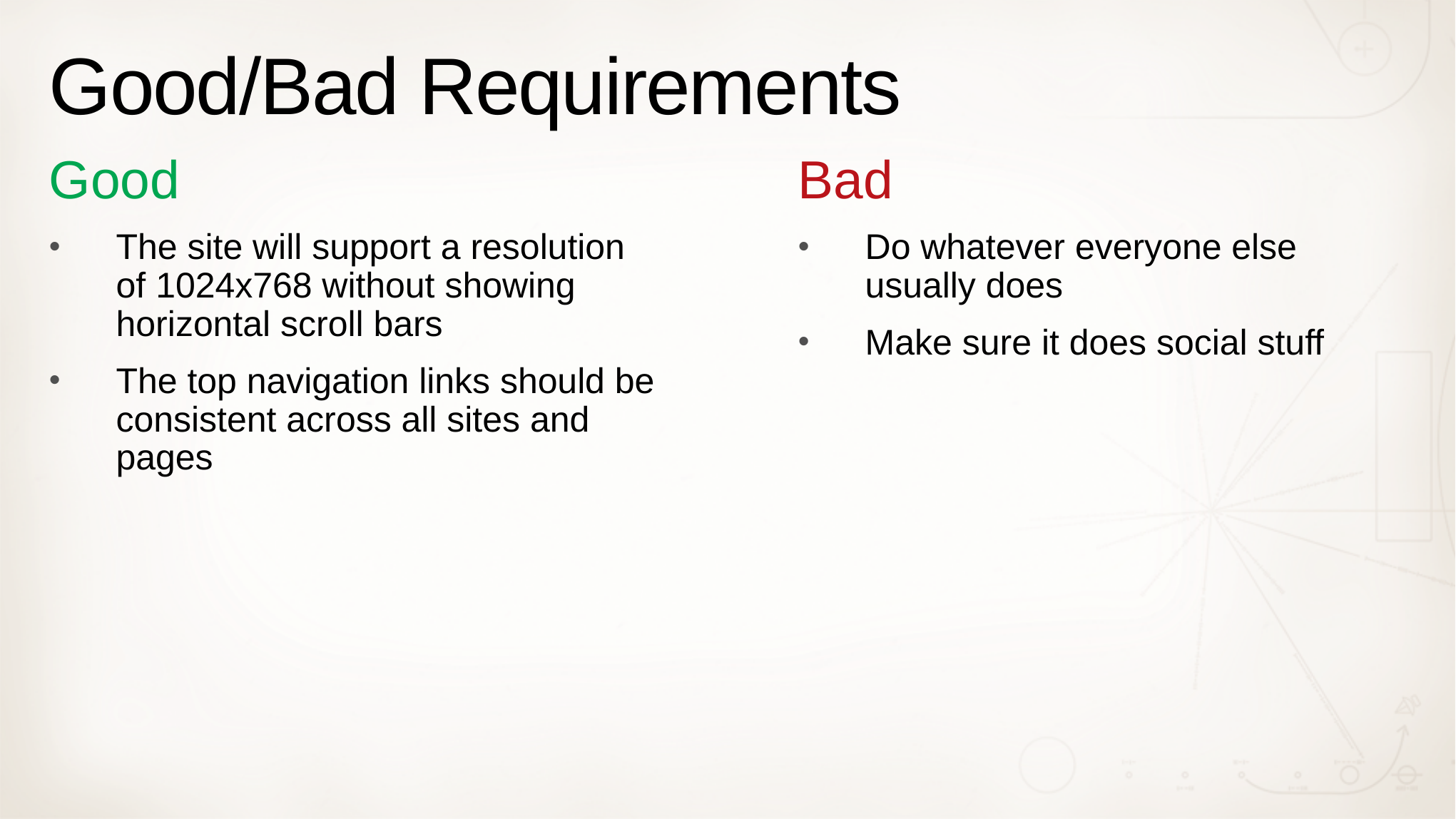

# Good/Bad Requirements
Good
The site will support a resolution of 1024x768 without showing horizontal scroll bars
The top navigation links should be consistent across all sites and pages
Bad
Do whatever everyone else usually does
Make sure it does social stuff